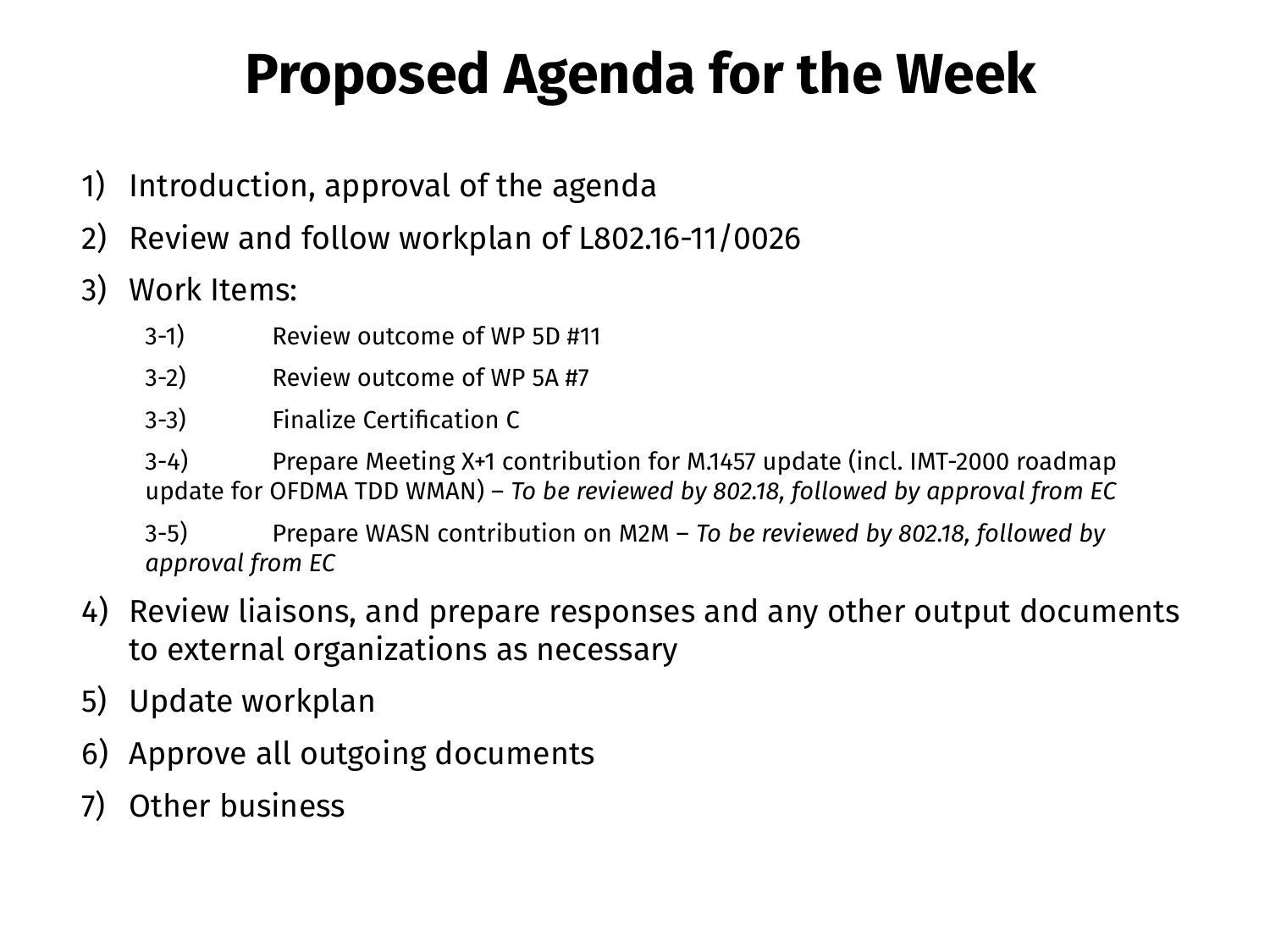

Proposed Agenda for the Week
Introduction, approval of the agenda
Review and follow workplan of L802.16-11/0026
Work Items:
3-1)	Review outcome of WP 5D #11
3-2)	Review outcome of WP 5A #7
3-3)	Finalize Certification C
3-4)	Prepare Meeting X+1 contribution for M.1457 update (incl. IMT-2000 roadmap update for OFDMA TDD WMAN) – To be reviewed by 802.18, followed by approval from EC
3-5)	Prepare WASN contribution on M2M – To be reviewed by 802.18, followed by approval from EC
Review liaisons, and prepare responses and any other output documents to external organizations as necessary
Update workplan
Approve all outgoing documents
Other business